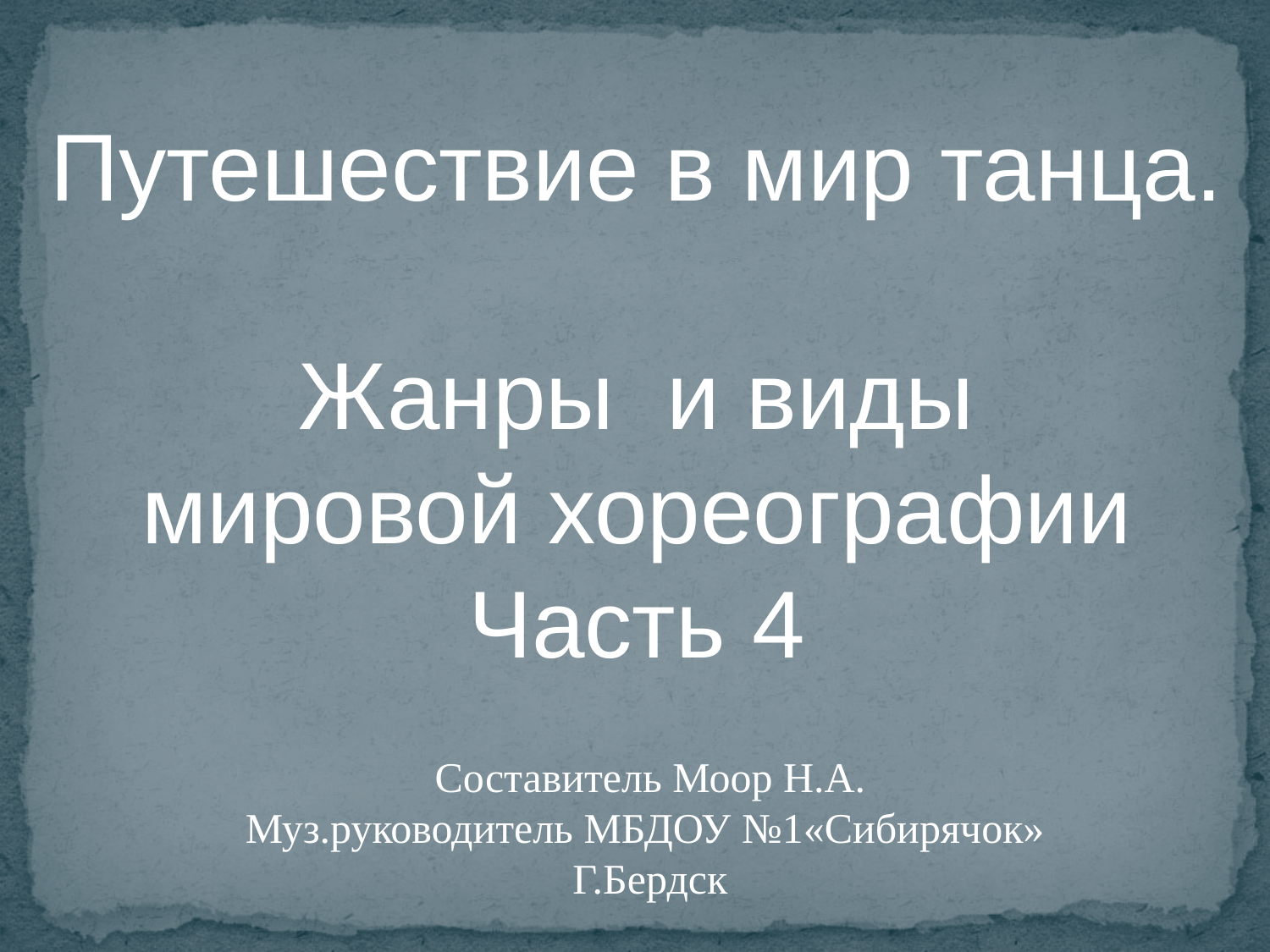

Путешествие в мир танца.

Жанры  и виды
мировой хореографии
Часть 4
Составитель Моор Н.А.
Муз.руководитель МБДОУ №1«Сибирячок»
Г.Бердск